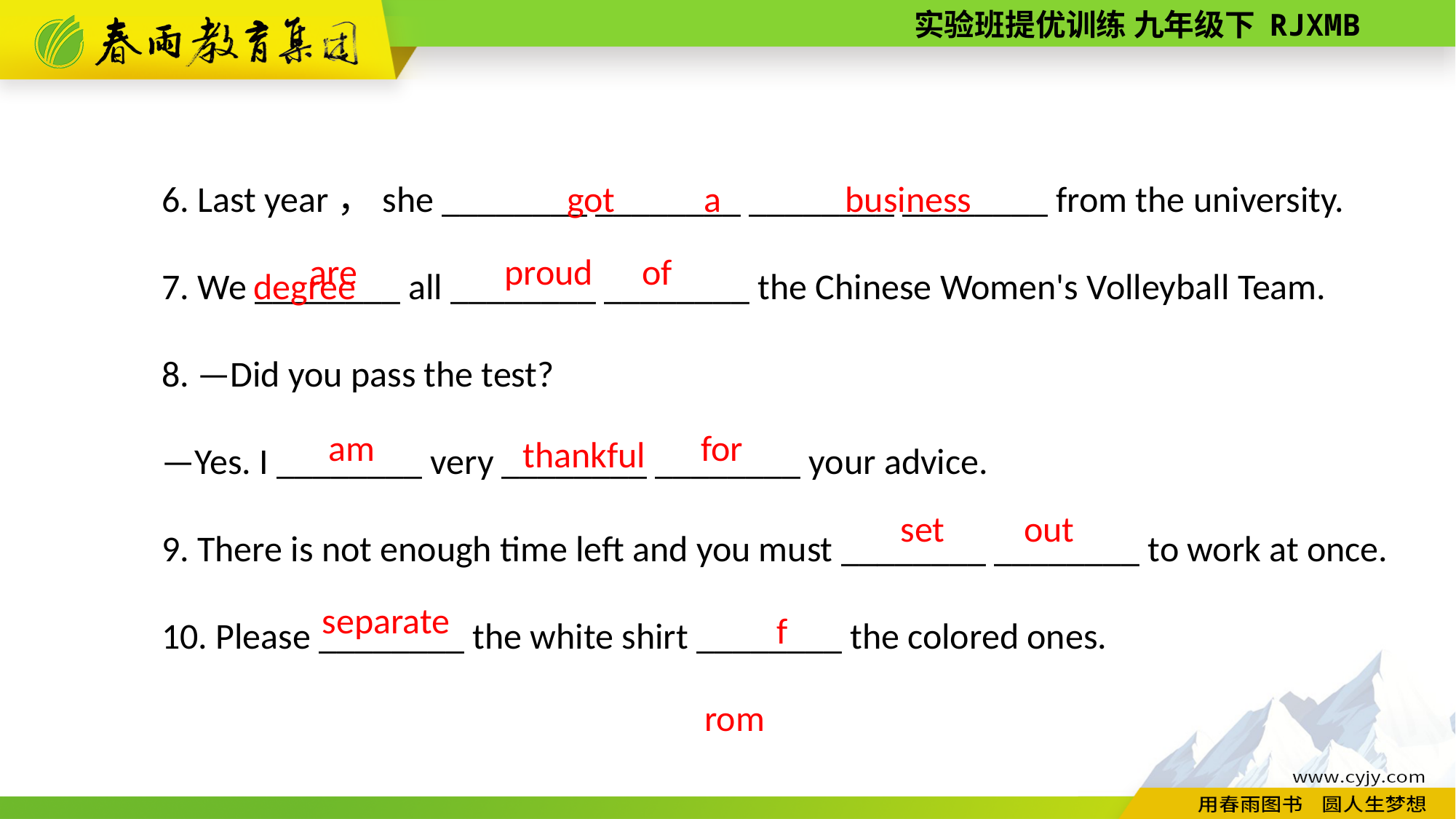

6. Last year，she ________ ________ ________ ________ from the university.
7. We ________ all ________ ________ the Chinese Women's Volleyball Team.
8. —Did you pass the test?
—Yes. I ________ very ________ ________ your advice.
9. There is not enough time left and you must ________ ________ to work at once.
10. Please ________ the white shirt ________ the colored ones.
                           got          a              business    degree
proud      of
are
for
 am
thankful
out
set
from
separate